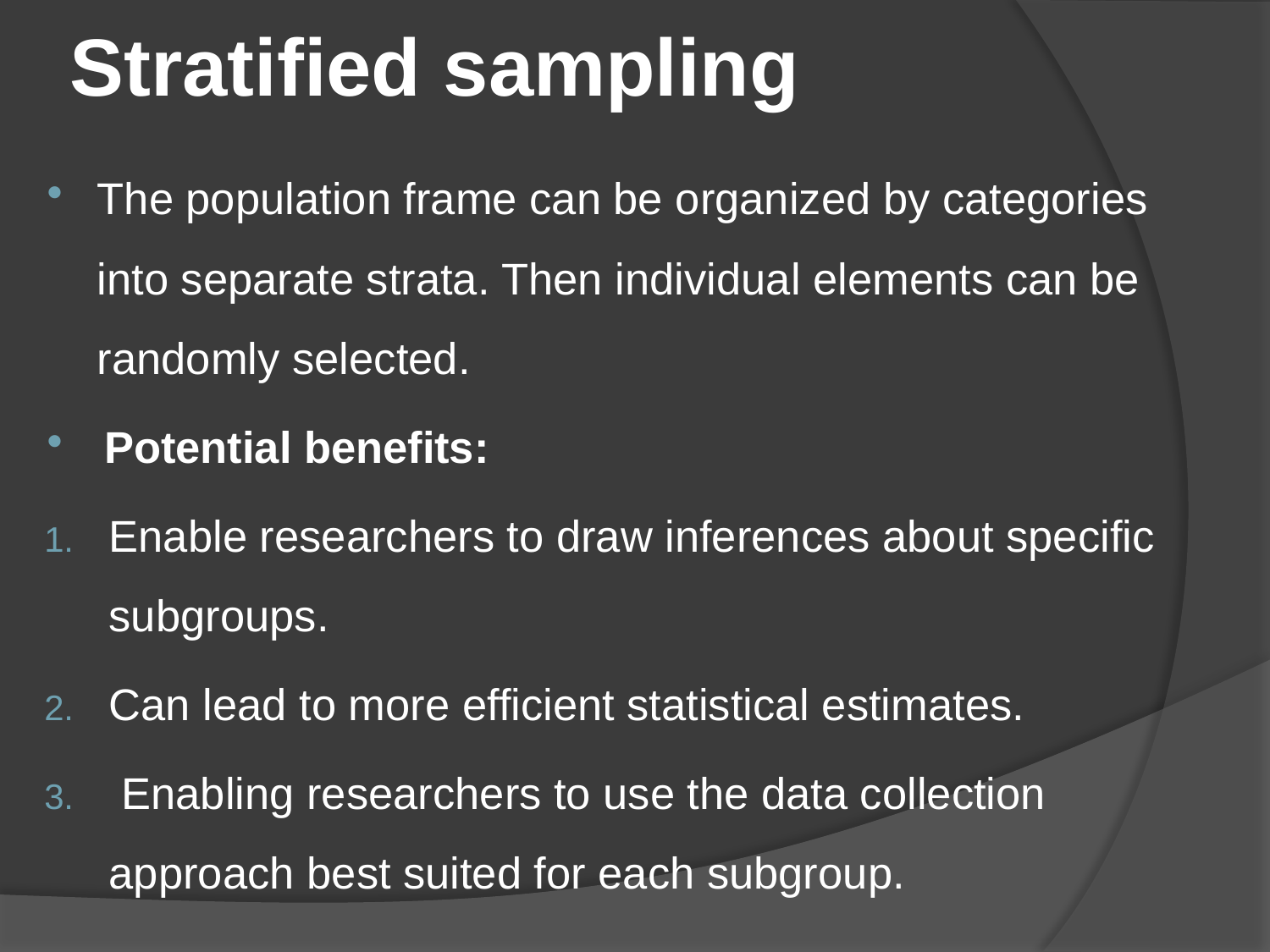

# Stratified sampling
The population frame can be organized by categories into separate strata. Then individual elements can be randomly selected.
 Potential benefits:
Enable researchers to draw inferences about specific subgroups.
Can lead to more efficient statistical estimates.
 Enabling researchers to use the data collection approach best suited for each subgroup.